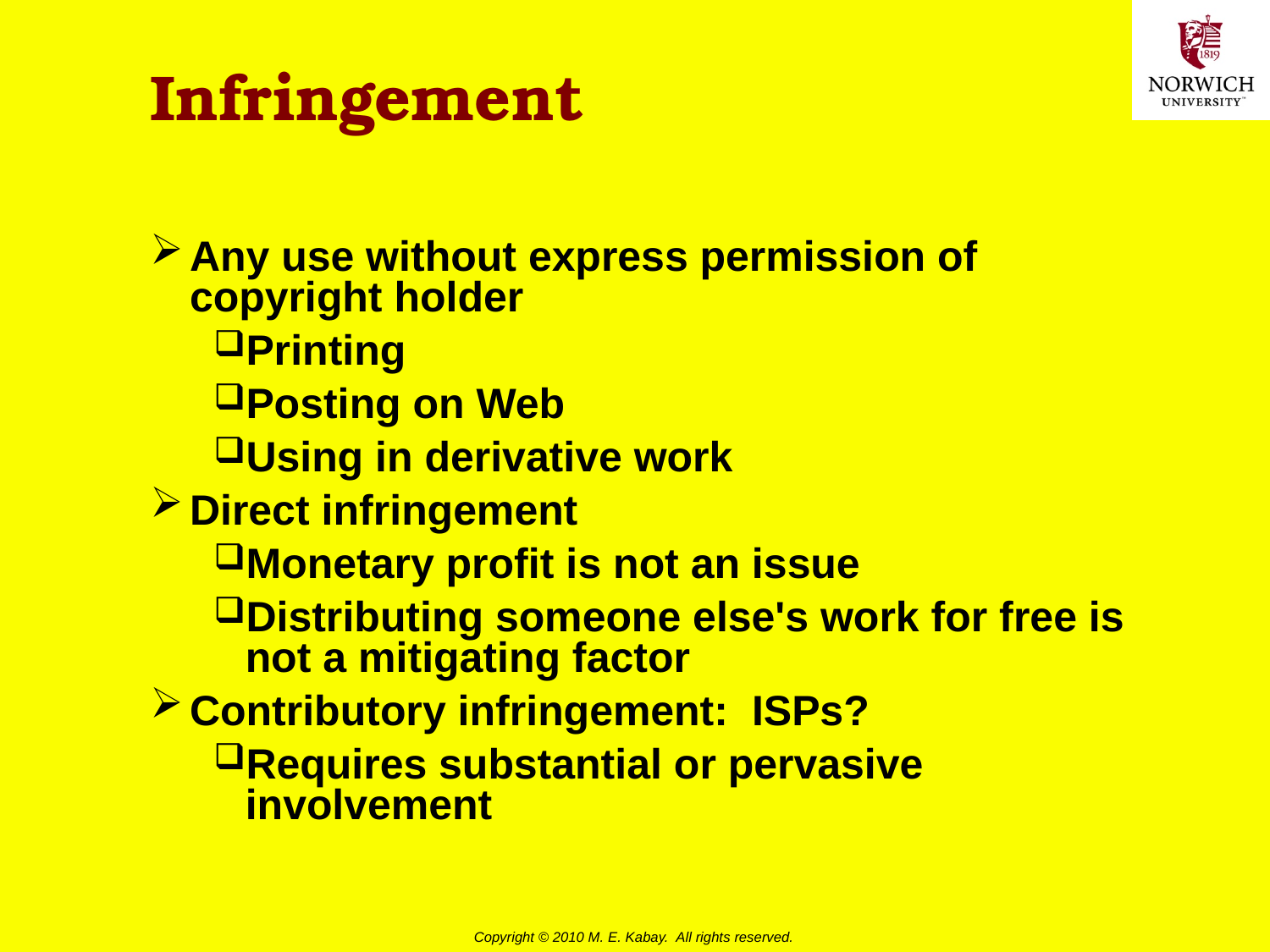

# Infringement
Any use without express permission of copyright holder
Printing
Posting on Web
Using in derivative work
Direct infringement
Monetary profit is not an issue
Distributing someone else's work for free is not a mitigating factor
Contributory infringement:  ISPs?
Requires substantial or pervasive involvement